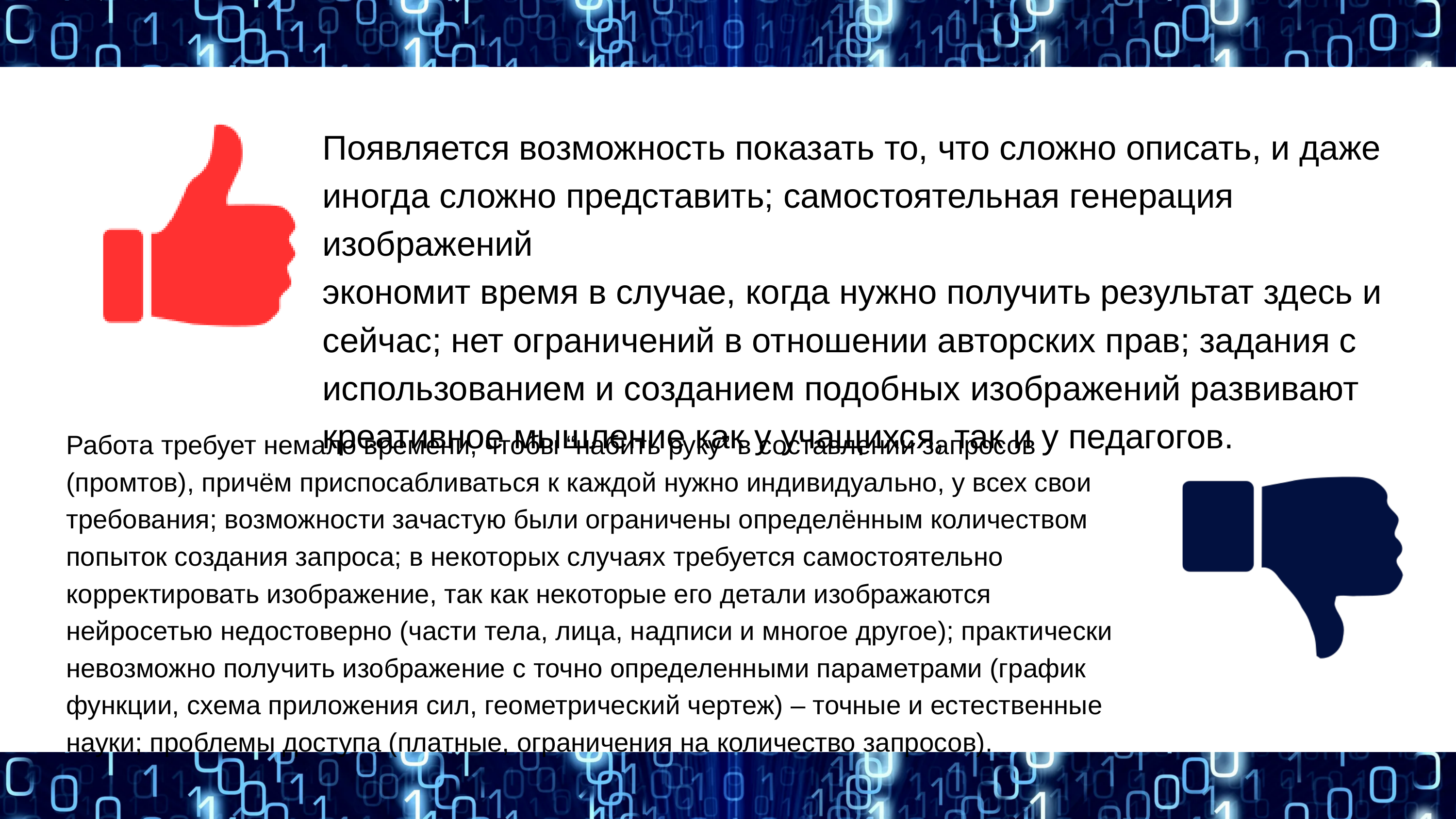

Появляется возможность показать то, что сложно описать, и даже иногда сложно представить; самостоятельная генерация изображений
экономит время в случае, когда нужно получить результат здесь и сейчас; нет ограничений в отношении авторских прав; задания с использованием и созданием подобных изображений развивают креативное мышление как у учащихся, так и у педагогов.

Работа требует немало времени, чтобы “набить руку” в составлении запросов (промтов), причём приспосабливаться к каждой нужно индивидуально, у всех свои требования; возможности зачастую были ограничены определённым количеством попыток создания запроса; в некоторых случаях требуется самостоятельно корректировать изображение, так как некоторые его детали изображаются нейросетью недостоверно (части тела, лица, надписи и многое другое); практически невозможно получить изображение с точно определенными параметрами (график функции, схема приложения сил, геометрический чертеж) – точные и естественные науки; проблемы доступа (платные, ограничения на количество запросов).